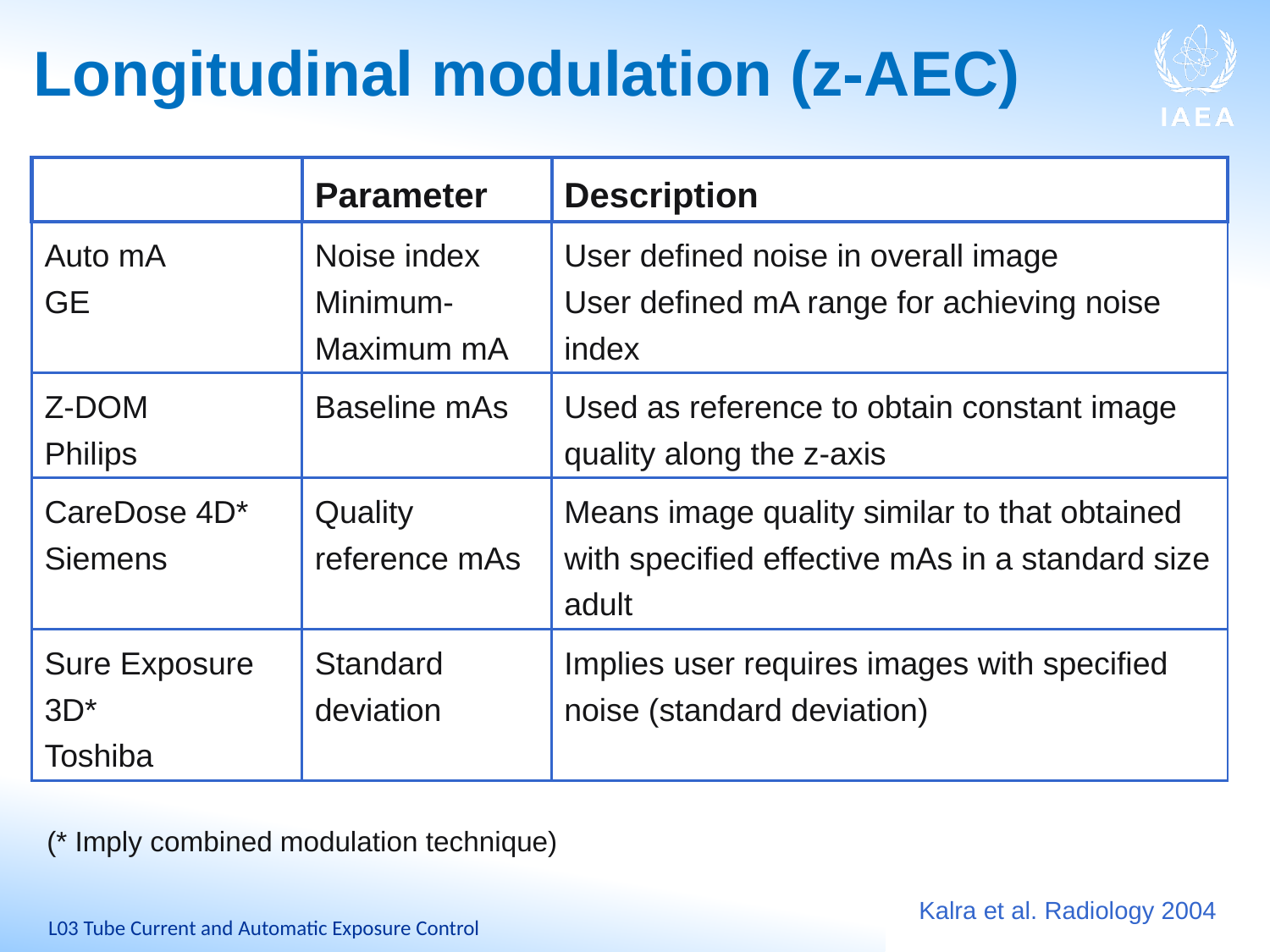

Longitudinal modulation (z-AEC)
|  | Parameter | Description |
| --- | --- | --- |
| Auto mA GE | Noise index Minimum-Maximum mA | User defined noise in overall image User defined mA range for achieving noise index |
| Z-DOM Philips | Baseline mAs | Used as reference to obtain constant image quality along the z-axis |
| CareDose 4D\* Siemens | Quality reference mAs | Means image quality similar to that obtained with specified effective mAs in a standard size adult |
| Sure Exposure 3D\* Toshiba | Standard deviation | Implies user requires images with specified noise (standard deviation) |
(* Imply combined modulation technique)
Kalra et al. Radiology 2004